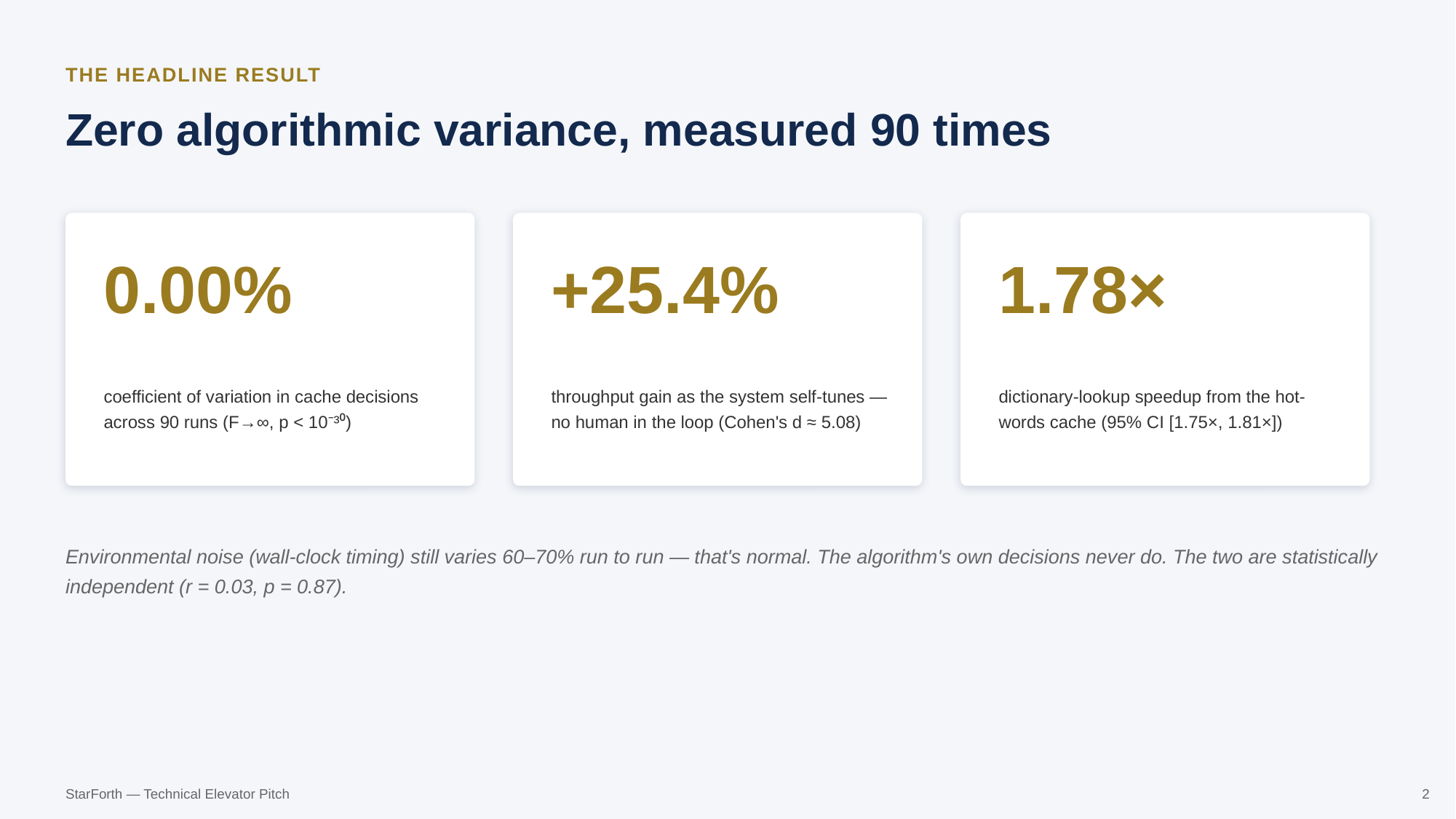

THE HEADLINE RESULT
Zero algorithmic variance, measured 90 times

0.00%
+25.4%
1.78×

coefficient of variation in cache decisions across 90 runs (F→∞, p < 10⁻³⁰)
throughput gain as the system self-tunes — no human in the loop (Cohen's d ≈ 5.08)
dictionary-lookup speedup from the hot-words cache (95% CI [1.75×, 1.81×])
Environmental noise (wall-clock timing) still varies 60–70% run to run — that's normal. The algorithm's own decisions never do. The two are statistically independent (r = 0.03, p = 0.87).
StarForth — Technical Elevator Pitch
2